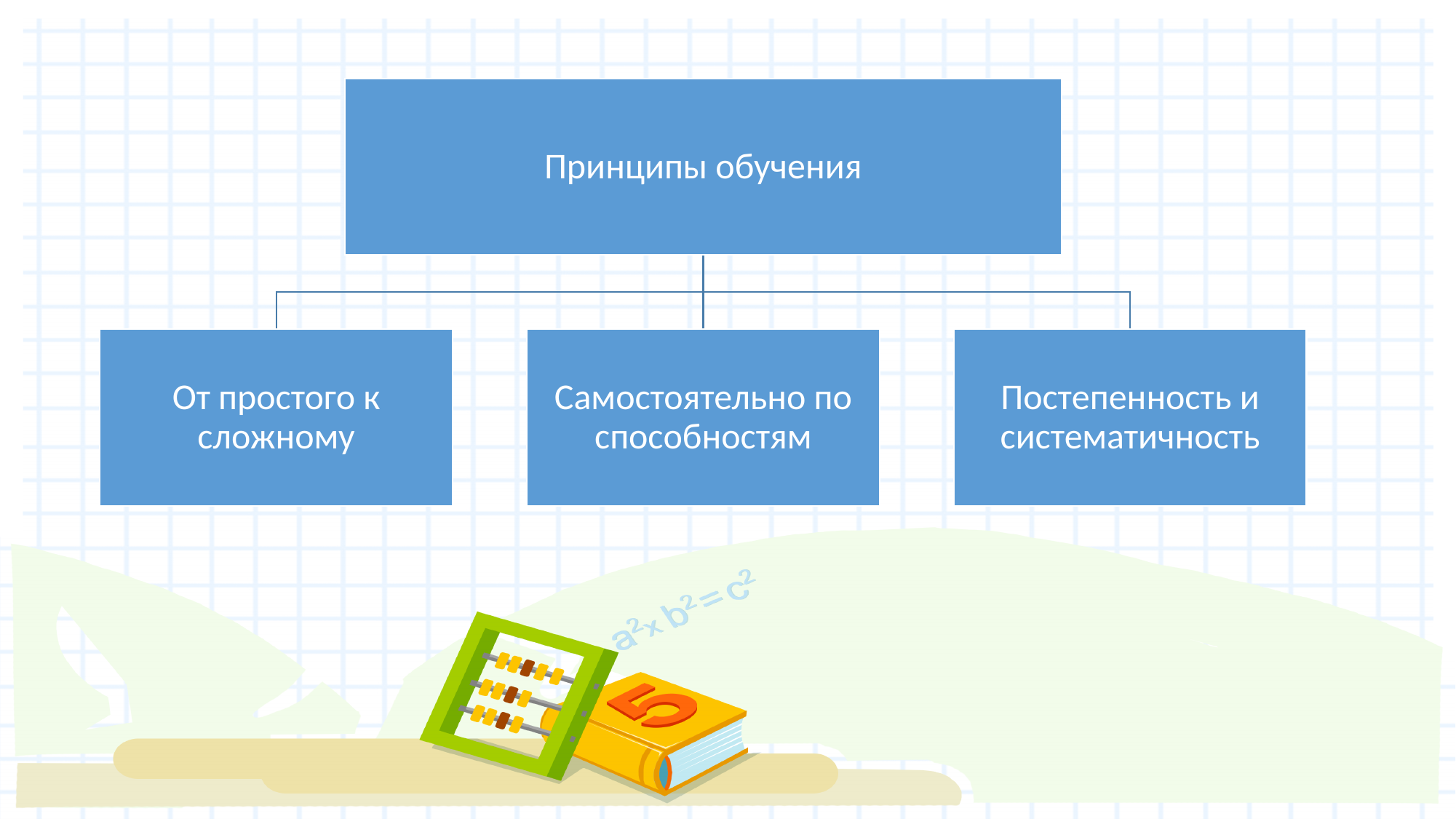

Принципы обучения
От простого к сложному
Самостоятельно по способностям
Постепенность и систематичность